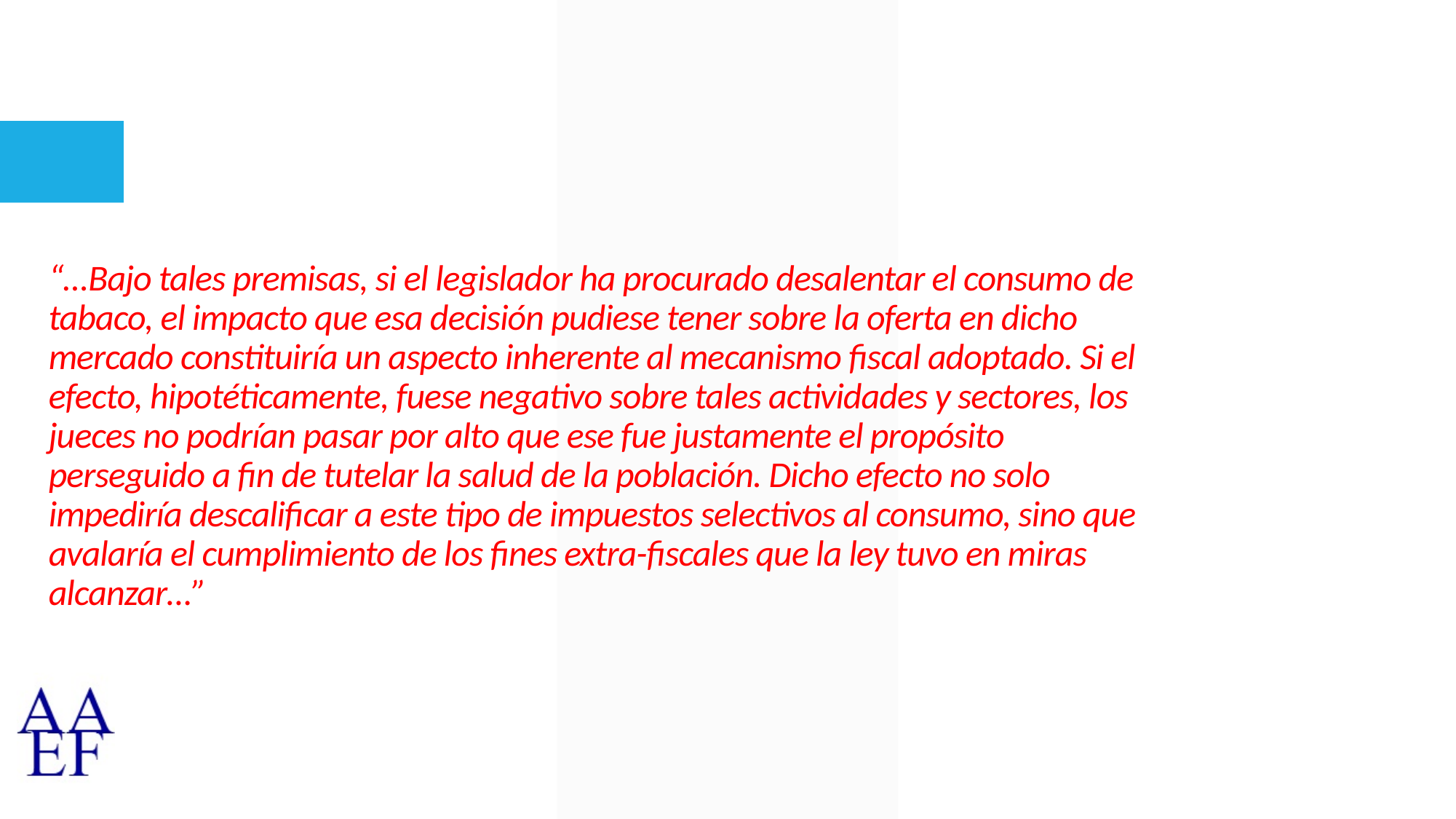

# “…Bajo tales premisas, si el legislador ha procurado desalentar el consumo de tabaco, el impacto que esa decisión pudiese tener sobre la oferta en dicho mercado constituiría un aspecto inherente al mecanismo fiscal adoptado. Si el efecto, hipotéticamente, fuese negativo sobre tales actividades y sectores, los jueces no podrían pasar por alto que ese fue justamente el propósito perseguido a fin de tutelar la salud de la población. Dicho efecto no solo impediría descalificar a este tipo de impuestos selectivos al consumo, sino que avalaría el cumplimiento de los fines extra-fiscales que la ley tuvo en miras alcanzar…”